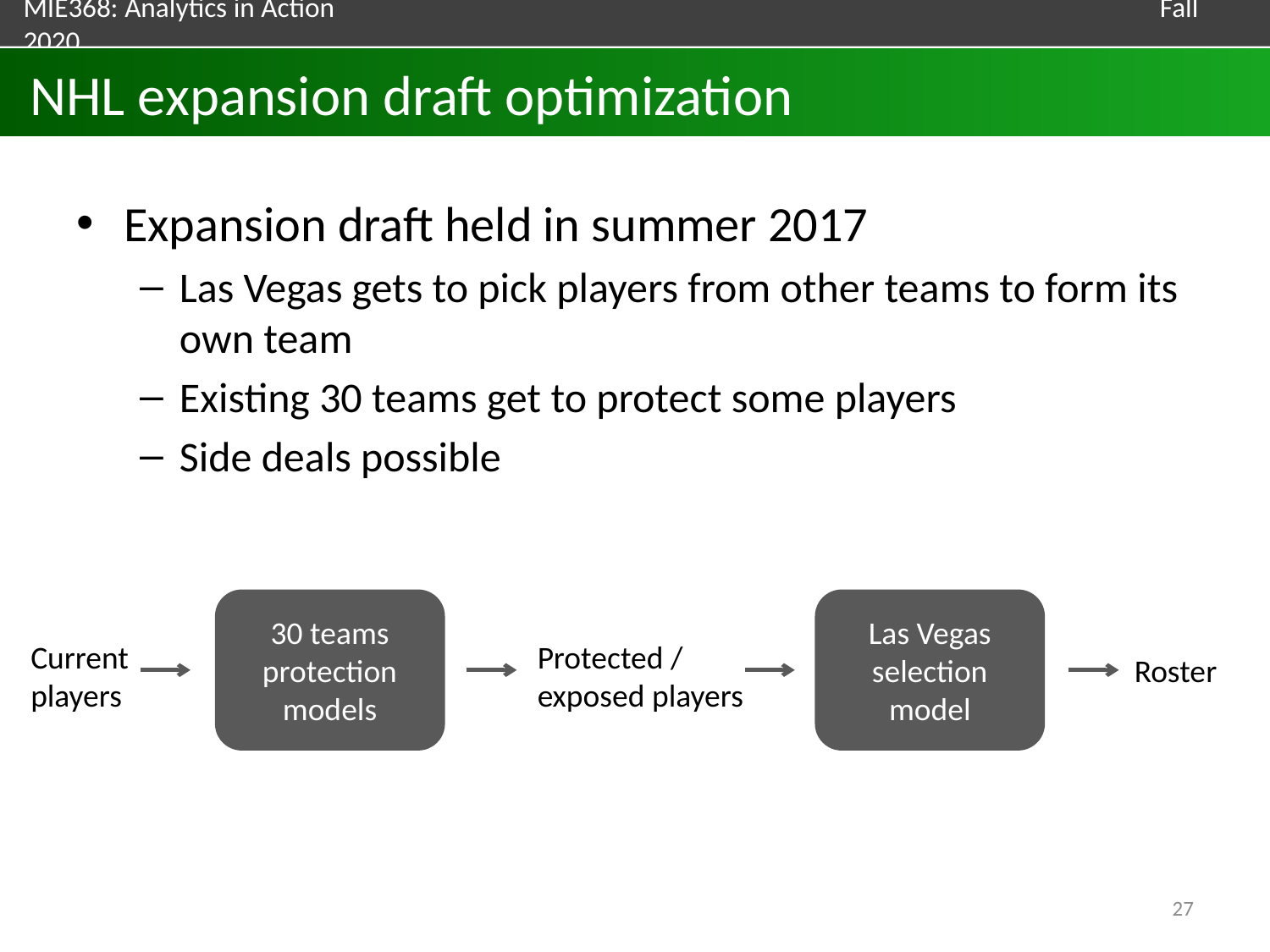

# NHL expansion draft optimization
Expansion draft held in summer 2017
Las Vegas gets to pick players from other teams to form its own team
Existing 30 teams get to protect some players
Side deals possible
30 teams protection models
Las Vegas selection
model
Current players
Protected / exposed players
Roster
27